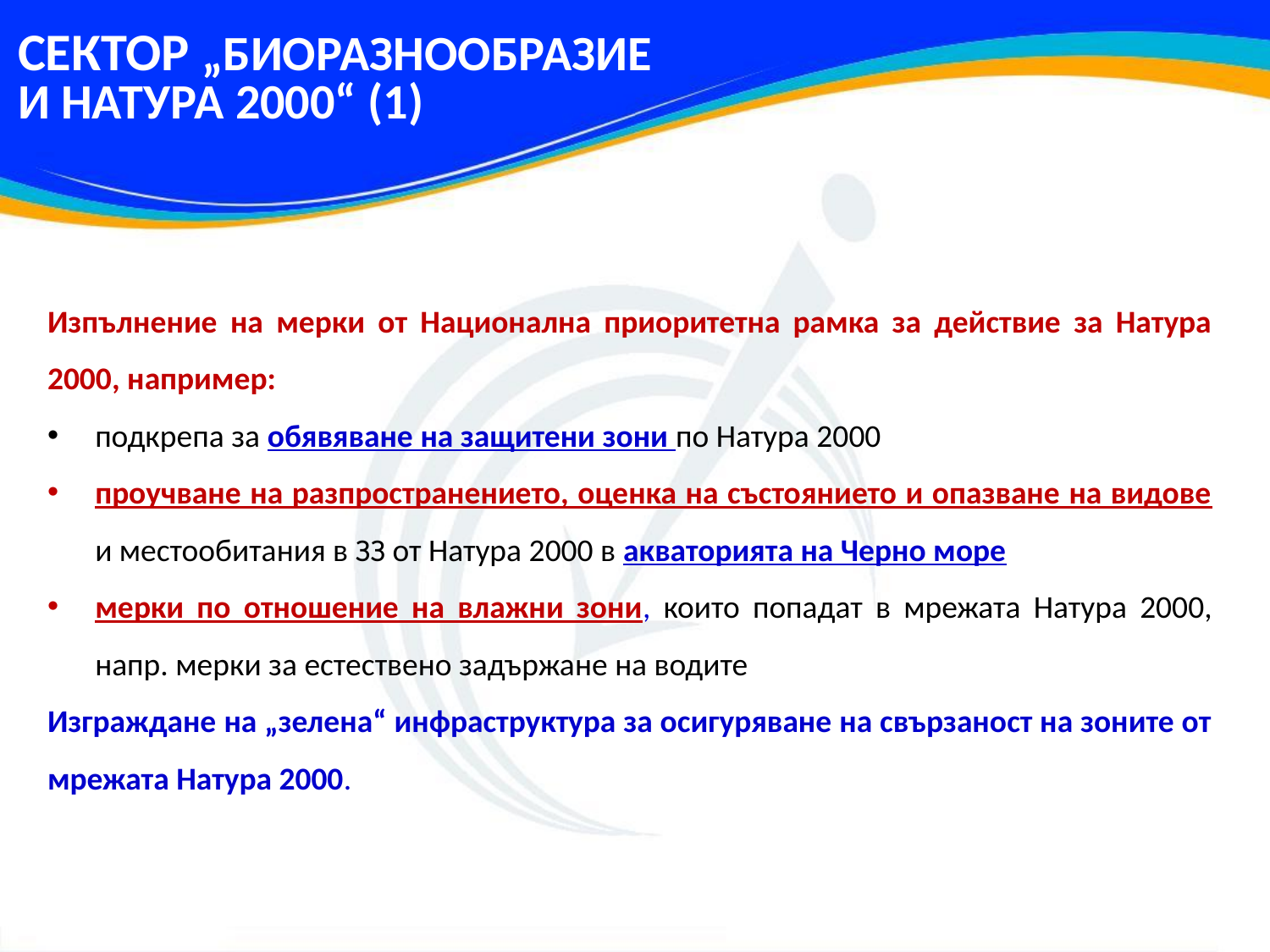

СЕКТОР „БИОРАЗНООБРАЗИЕ И НАТУРА 2000“ (1)
Изпълнение на мерки от Национална приоритетна рамка за действие за Натура 2000, например:
подкрепа за обявяване на защитени зони по Натура 2000
проучване на разпространението, оценка на състоянието и опазване на видове и местообитания в ЗЗ от Натура 2000 в акваторията на Черно море
мерки по отношение на влажни зони, които попадат в мрежата Натура 2000, напр. мерки за естествено задържане на водите
Изграждане на „зелена“ инфраструктура за осигуряване на свързаност на зоните от мрежата Натура 2000.